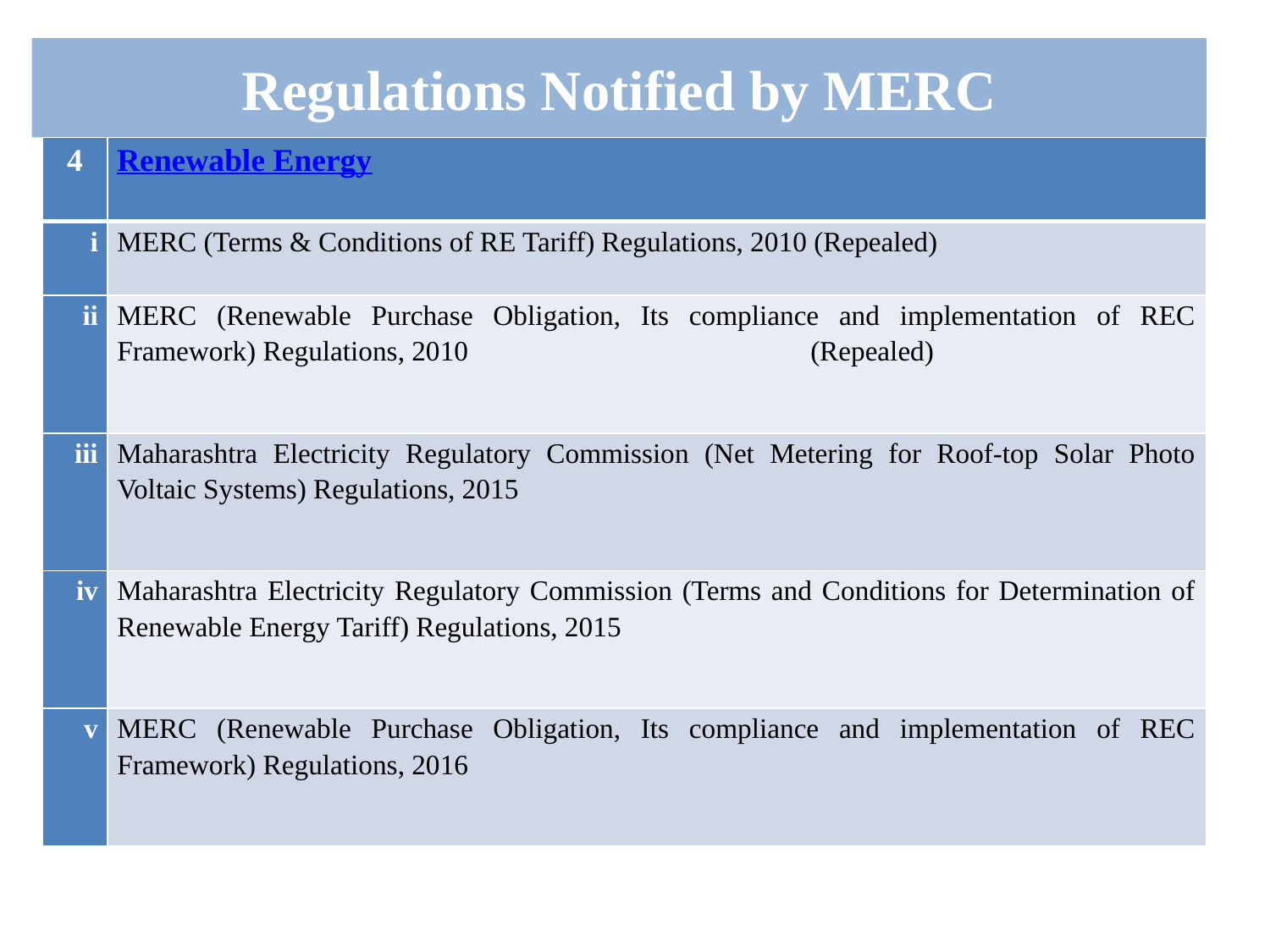

# Regulations Notified by MERC
| 4 | Renewable Energy |
| --- | --- |
| i | MERC (Terms & Conditions of RE Tariff) Regulations, 2010 (Repealed) |
| ii | MERC (Renewable Purchase Obligation, Its compliance and implementation of REC Framework) Regulations, 2010 (Repealed) |
| iii | Maharashtra Electricity Regulatory Commission (Net Metering for Roof-top Solar Photo Voltaic Systems) Regulations, 2015 |
| iv | Maharashtra Electricity Regulatory Commission (Terms and Conditions for Determination of Renewable Energy Tariff) Regulations, 2015 |
| v | MERC (Renewable Purchase Obligation, Its compliance and implementation of REC Framework) Regulations, 2016 |